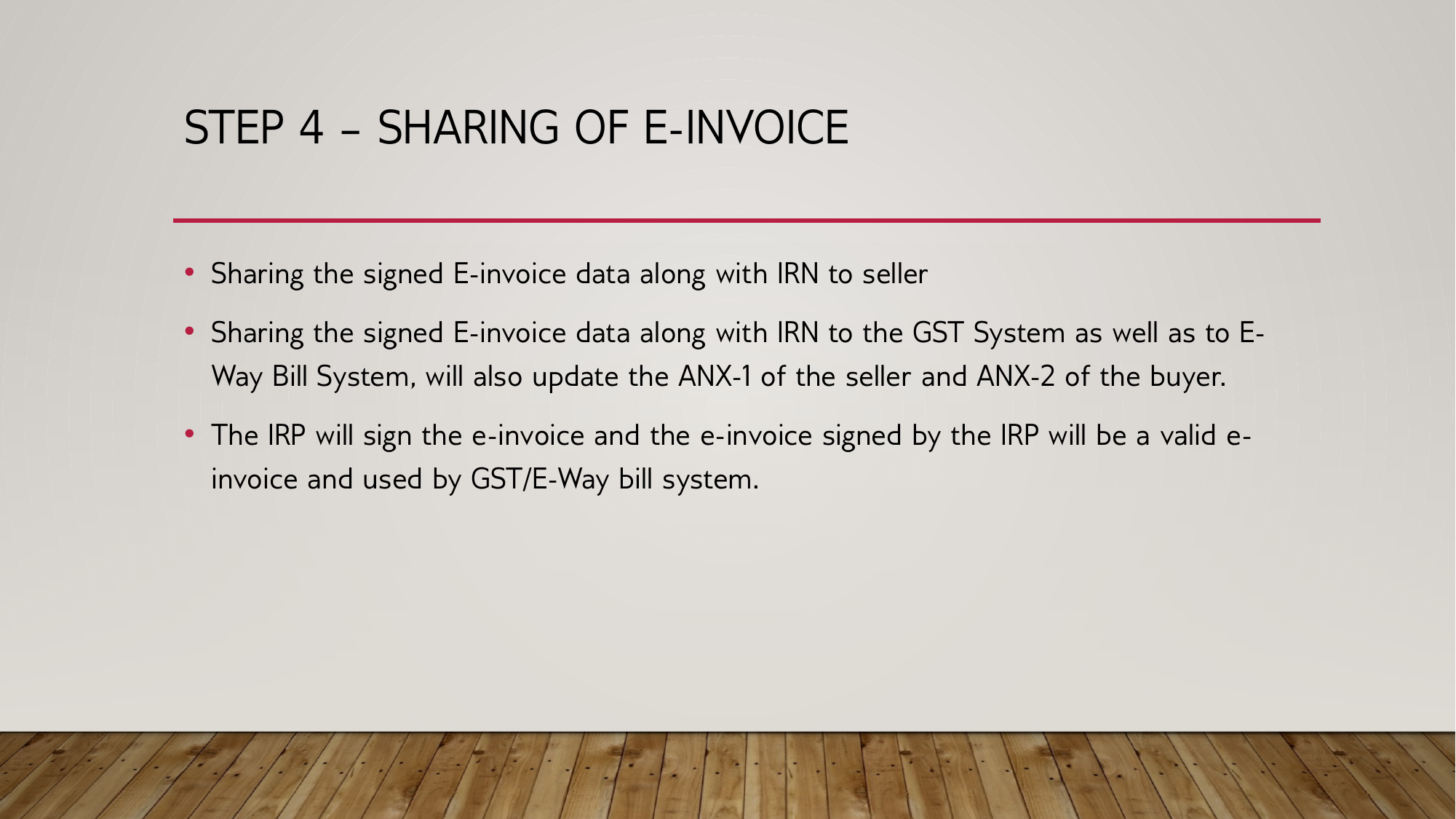

# STEP 4 – Sharing of E-invoice
Sharing the signed E-invoice data along with IRN to seller
Sharing the signed E-invoice data along with IRN to the GST System as well as to E-Way Bill System, will also update the ANX-1 of the seller and ANX-2 of the buyer.
The IRP will sign the e-invoice and the e-invoice signed by the IRP will be a valid e-invoice and used by GST/E-Way bill system.